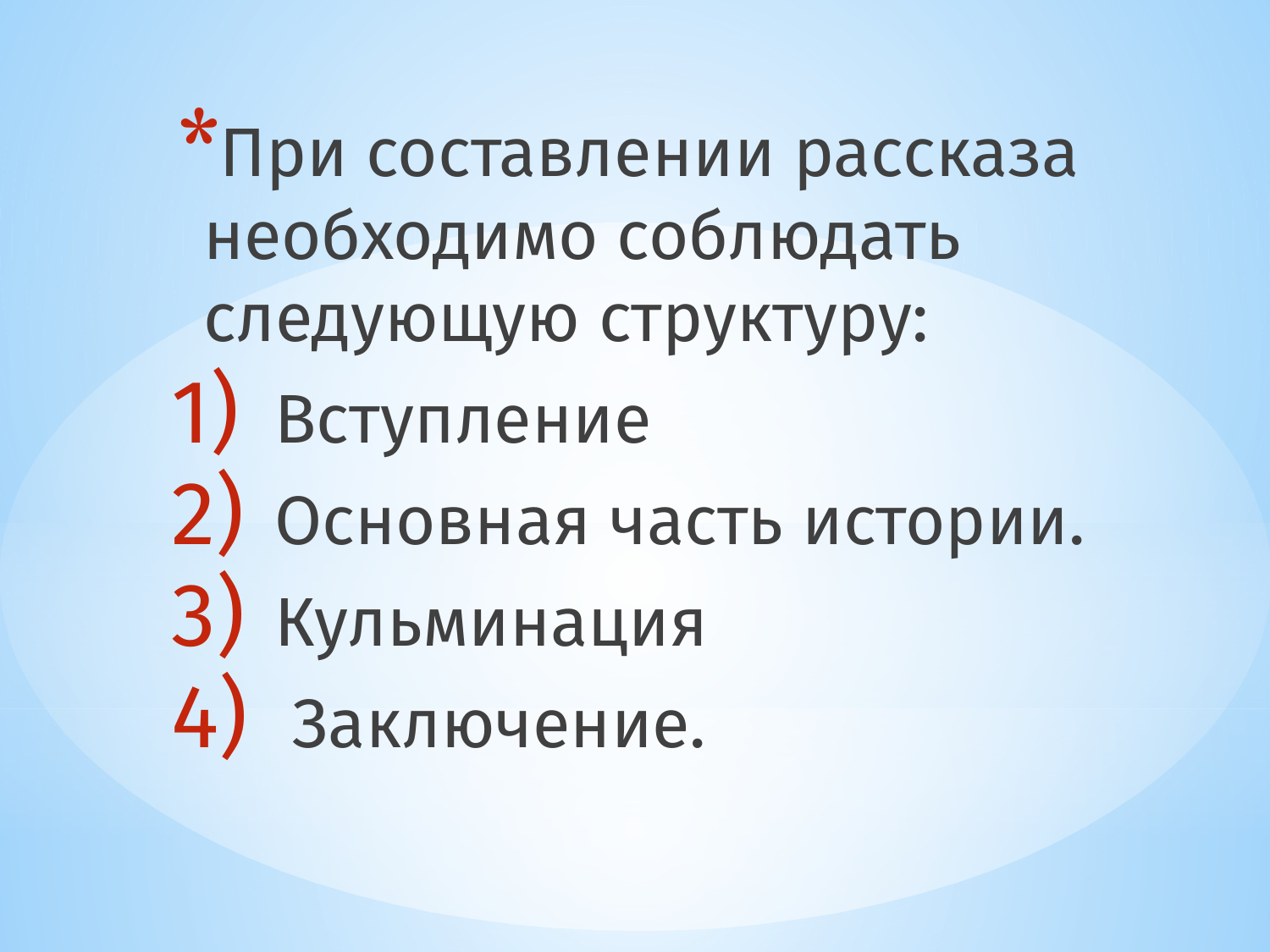

При составлении рассказа необходимо соблюдать следующую структуру:
Вступление
Основная часть истории.
Кульминация
 Заключение.